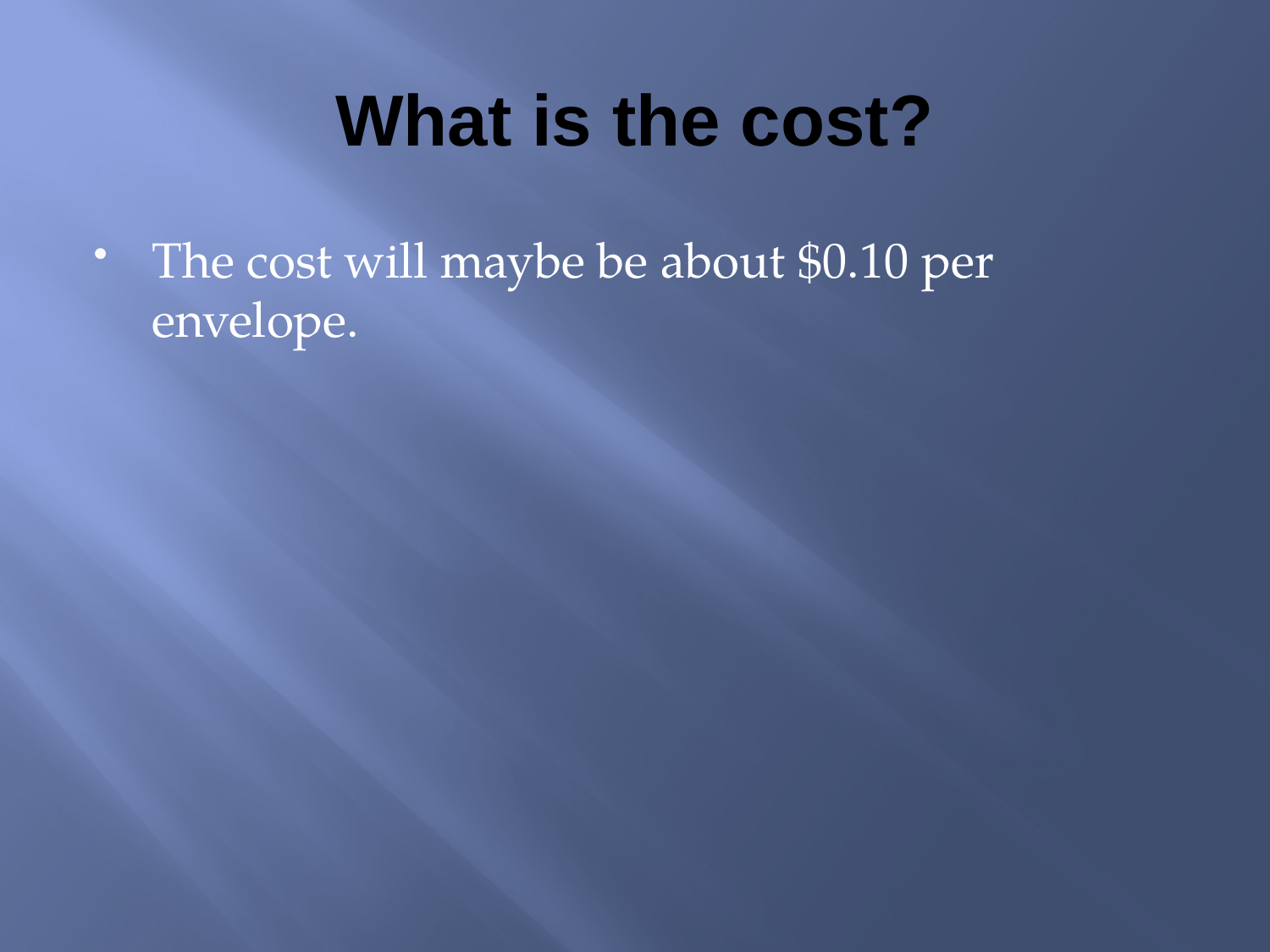

# What is the cost?
The cost will maybe be about $0.10 per envelope.